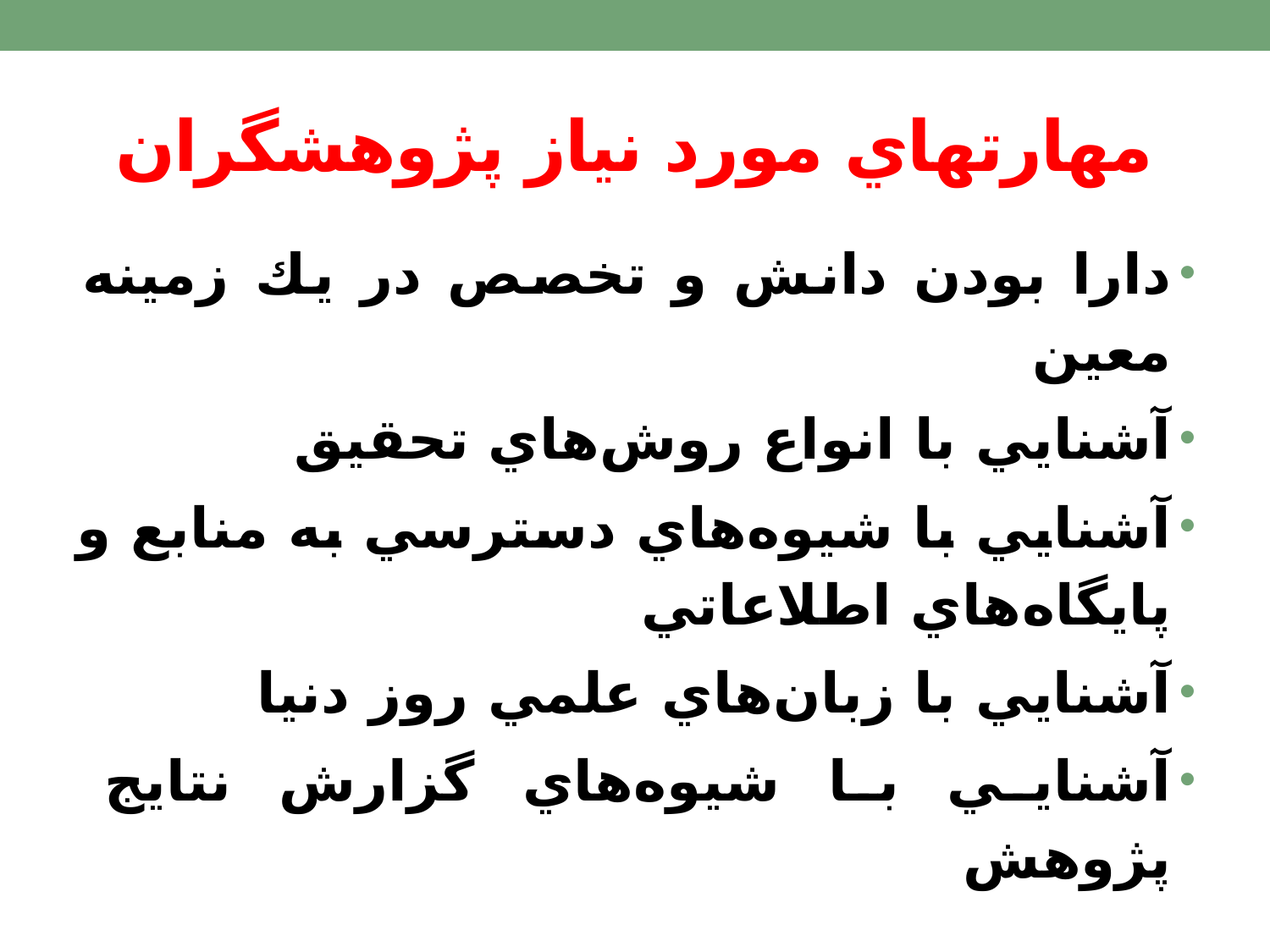

# مهارتهاي مورد نياز پژوهشگران
دارا بودن دانش و تخصص در يك زمينه معين
آشنايي با انواع روش‌هاي تحقيق
آشنايي با شيوه‌هاي دسترسي به منابع و پايگاه‌هاي اطلاعاتي
آشنايي با زبان‌هاي علمي روز دنيا
آشنايي با شيوه‌هاي گزارش نتايج پژوهش